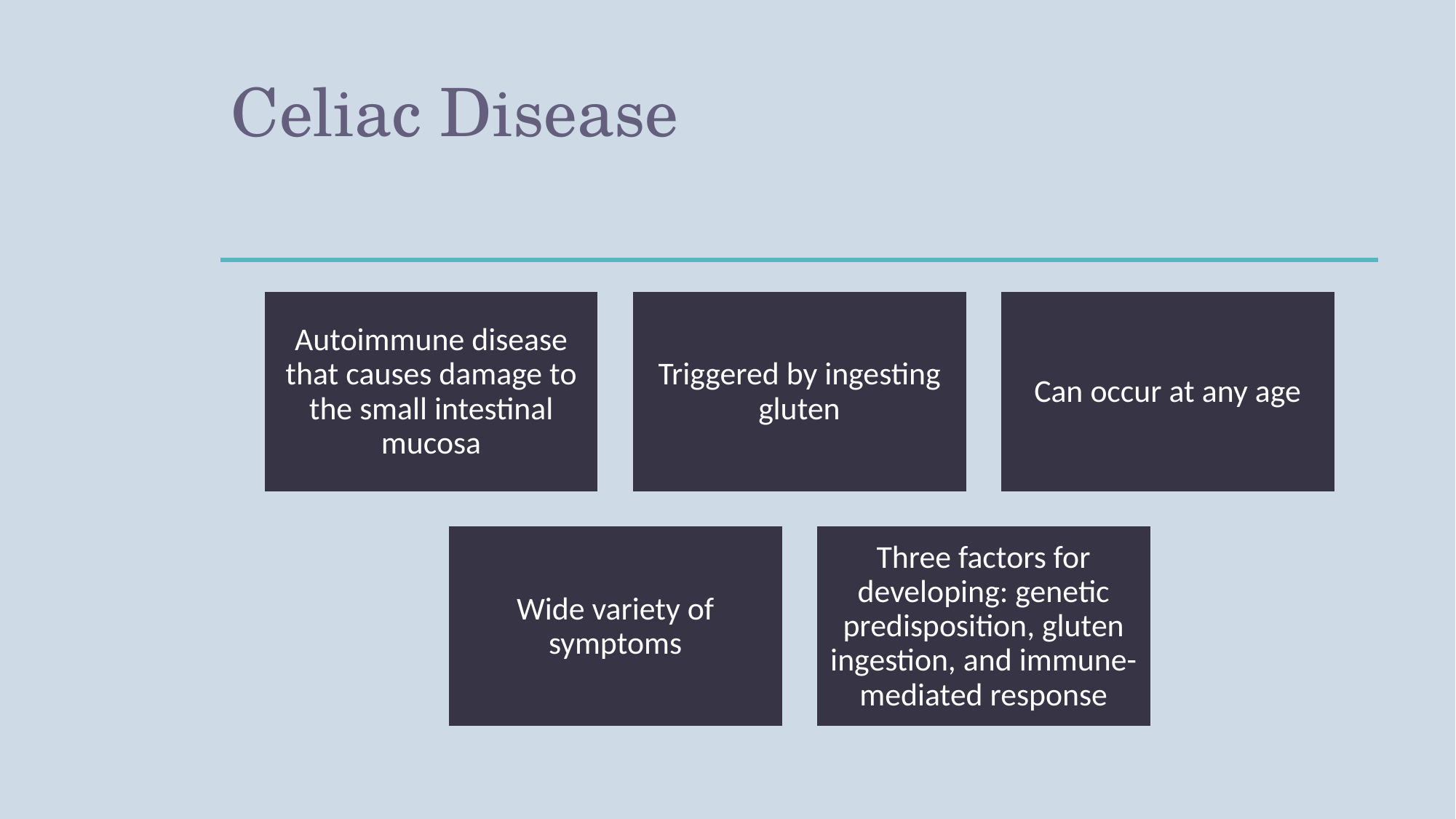

# Celiac Disease
Autoimmune disease that causes damage to the small intestinal mucosa
Triggered by ingesting gluten
Can occur at any age
Wide variety of symptoms
Three factors for developing: genetic predisposition, gluten ingestion, and immune-mediated response